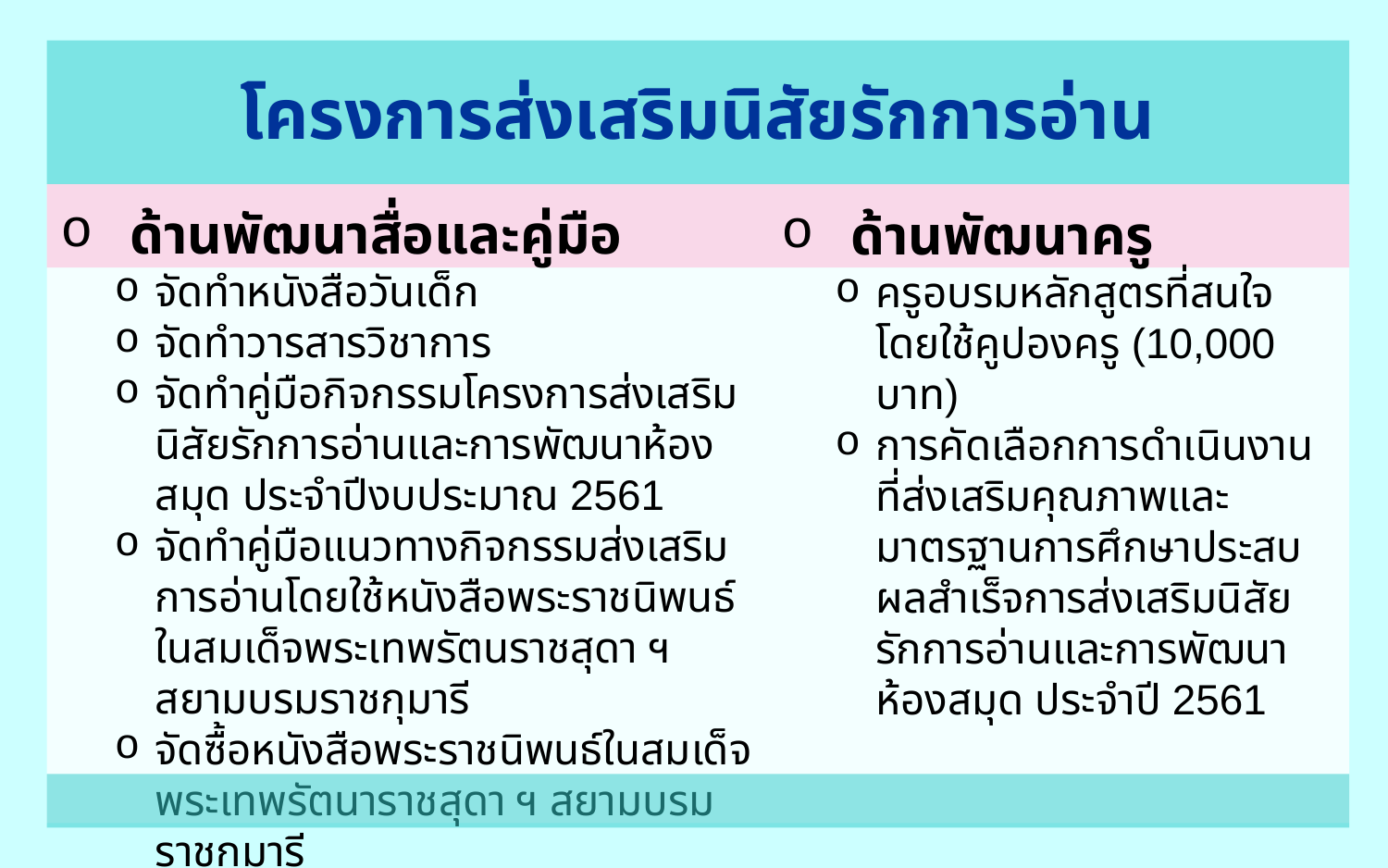

โครงการส่งเสริมนิสัยรักการอ่าน

ด้านพัฒนาสื่อและคู่มือ
จัดทำหนังสือวันเด็ก
จัดทำวารสารวิชาการ
จัดทำคู่มือกิจกรรมโครงการส่งเสริมนิสัยรักการอ่านและการพัฒนาห้องสมุด ประจำปีงบประมาณ 2561
จัดทำคู่มือแนวทางกิจกรรมส่งเสริมการอ่านโดยใช้หนังสือพระราชนิพนธ์ในสมเด็จพระเทพรัตนราชสุดา ฯ สยามบรมราชกุมารี
จัดซื้อหนังสือพระราชนิพนธ์ในสมเด็จพระเทพรัตนาราชสุดา ฯ สยามบรมราชกุมารี
จัดประกวดหนังสือดีเด่น ประจำปี 2561
ด้านพัฒนาครู
ครูอบรมหลักสูตรที่สนใจโดยใช้คูปองครู (10,000 บาท)
การคัดเลือกการดำเนินงานที่ส่งเสริมคุณภาพและมาตรฐานการศึกษาประสบผลสำเร็จการส่งเสริมนิสัยรักการอ่านและการพัฒนาห้องสมุด ประจำปี 2561